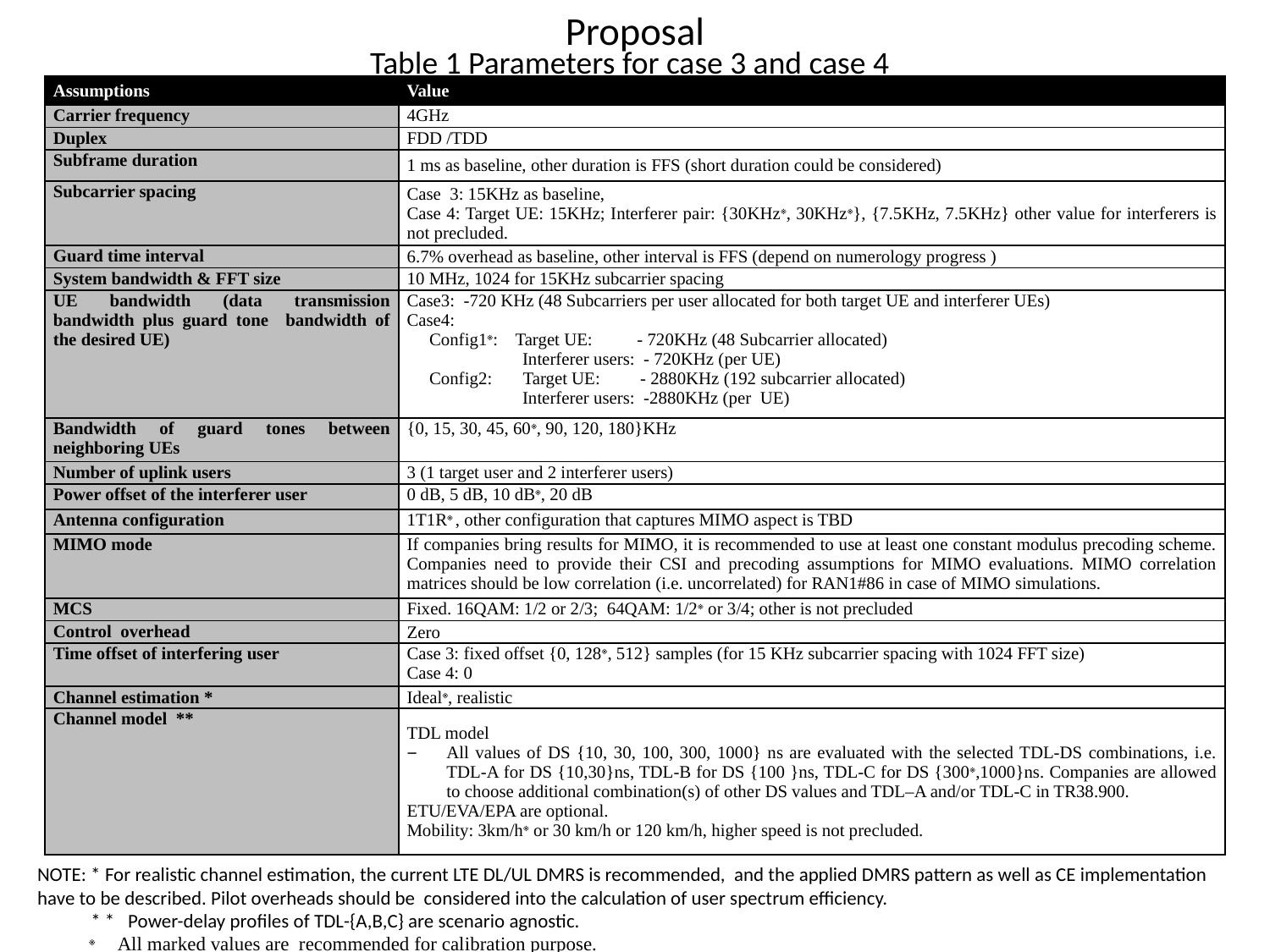

# Proposal
Table 1 Parameters for case 3 and case 4
| Assumptions | Value |
| --- | --- |
| Carrier frequency | 4GHz |
| Duplex | FDD /TDD |
| Subframe duration | 1 ms as baseline, other duration is FFS (short duration could be considered) |
| Subcarrier spacing | Case 3: 15KHz as baseline, Case 4: Target UE: 15KHz; Interferer pair: {30KHz※, 30KHz※}, {7.5KHz, 7.5KHz} other value for interferers is not precluded. |
| Guard time interval | 6.7% overhead as baseline, other interval is FFS (depend on numerology progress ) |
| System bandwidth & FFT size | 10 MHz, 1024 for 15KHz subcarrier spacing |
| UE bandwidth (data transmission bandwidth plus guard tone bandwidth of the desired UE) | Case3: -720 KHz (48 Subcarriers per user allocated for both target UE and interferer UEs) Case4: Config1※: Target UE: - 720KHz (48 Subcarrier allocated) Interferer users: - 720KHz (per UE) Config2: Target UE: - 2880KHz (192 subcarrier allocated) Interferer users: -2880KHz (per UE) |
| Bandwidth of guard tones between neighboring UEs | {0, 15, 30, 45, 60※, 90, 120, 180}KHz |
| Number of uplink users | 3 (1 target user and 2 interferer users) |
| Power offset of the interferer user | 0 dB, 5 dB, 10 dB※, 20 dB |
| Antenna configuration | 1T1R※ , other configuration that captures MIMO aspect is TBD |
| MIMO mode | If companies bring results for MIMO, it is recommended to use at least one constant modulus precoding scheme. Companies need to provide their CSI and precoding assumptions for MIMO evaluations. MIMO correlation matrices should be low correlation (i.e. uncorrelated) for RAN1#86 in case of MIMO simulations. |
| MCS | Fixed. 16QAM: 1/2 or 2/3; 64QAM: 1/2※ or 3/4; other is not precluded |
| Control overhead | Zero |
| Time offset of interfering user | Case 3: fixed offset {0, 128※, 512} samples (for 15 KHz subcarrier spacing with 1024 FFT size) Case 4: 0 |
| Channel estimation \* | Ideal※, realistic |
| Channel model \*\* | TDL model All values of DS {10, 30, 100, 300, 1000} ns are evaluated with the selected TDL-DS combinations, i.e. TDL-A for DS {10,30}ns, TDL-B for DS {100 }ns, TDL-C for DS {300※,1000}ns. Companies are allowed to choose additional combination(s) of other DS values and TDL–A and/or TDL-C in TR38.900. ETU/EVA/EPA are optional. Mobility: 3km/h※ or 30 km/h or 120 km/h, higher speed is not precluded. |
NOTE: * For realistic channel estimation, the current LTE DL/UL DMRS is recommended,  and the applied DMRS pattern as well as CE implementation have to be described. Pilot overheads should be  considered into the calculation of user spectrum efficiency.
            * *   Power-delay profiles of TDL-{A,B,C} are scenario agnostic.
           ※     All marked values are  recommended for calibration purpose.